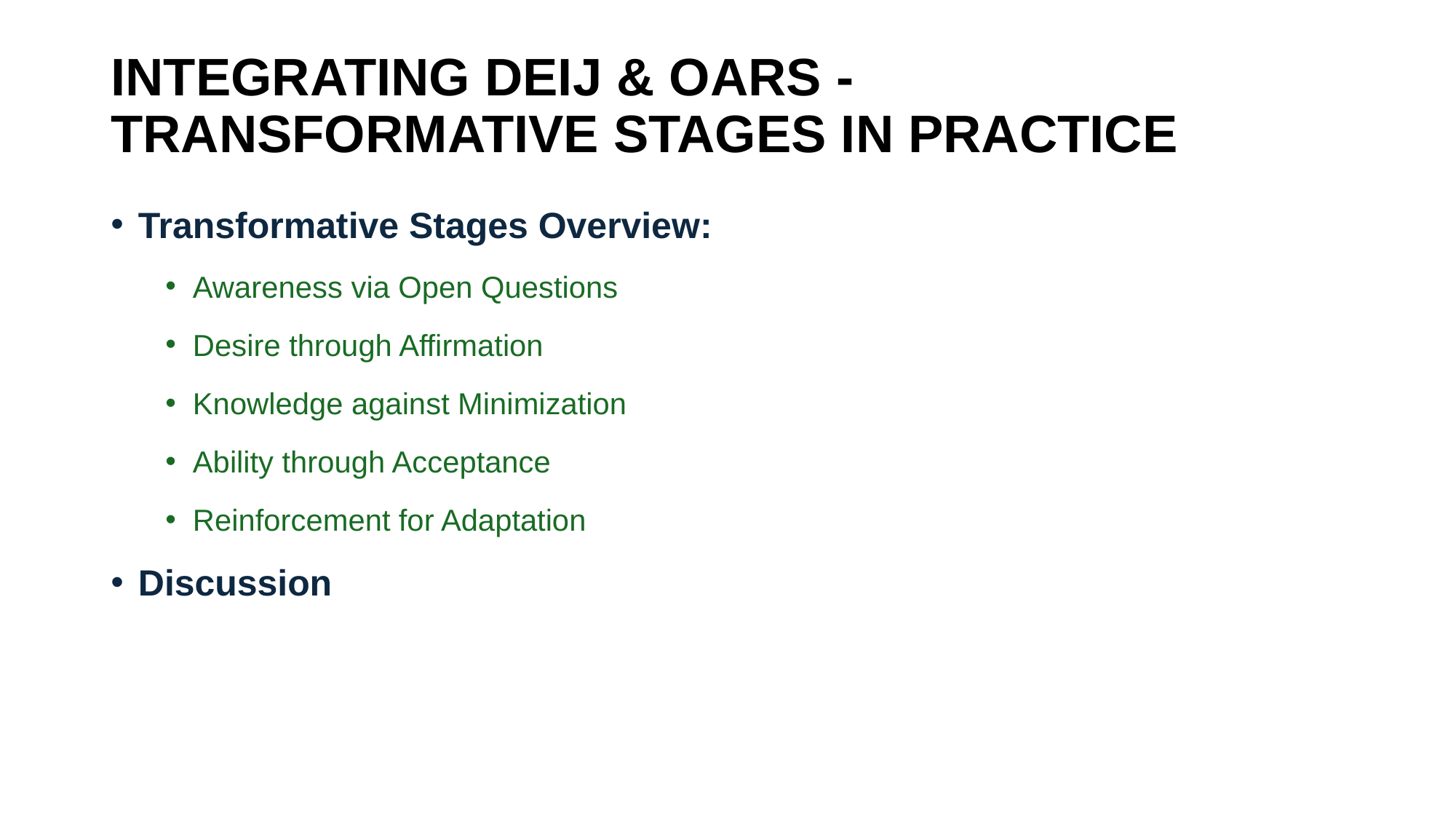

# INTEGRATING DEIJ & OARS - TRANSFORMATIVE STAGES IN PRACTICE
Transformative Stages Overview:
Awareness via Open Questions
Desire through Affirmation
Knowledge against Minimization
Ability through Acceptance
Reinforcement for Adaptation
Discussion